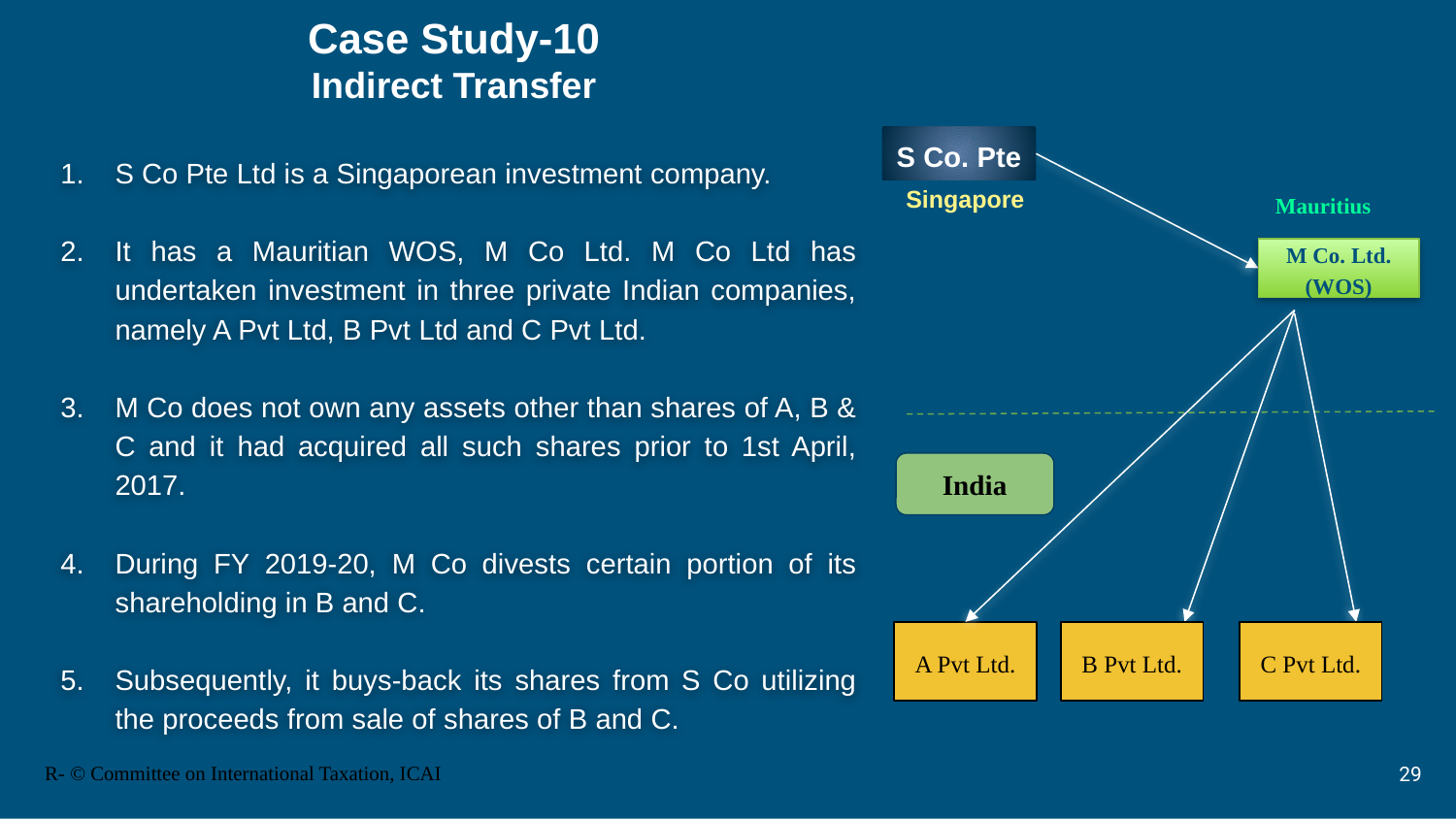

Case Study-10
Indirect Transfer
S Co. Pte
S Co Pte Ltd is a Singaporean investment company.

It has a Mauritian WOS, M Co Ltd. M Co Ltd has undertaken investment in three private Indian companies, namely A Pvt Ltd, B Pvt Ltd and C Pvt Ltd.

M Co does not own any assets other than shares of A, B & C and it had acquired all such shares prior to 1st April, 2017.

During FY 2019-20, M Co divests certain portion of its shareholding in B and C.

Subsequently, it buys-back its shares from S Co utilizing the proceeds from sale of shares of B and C.

Singapore
Mauritius
M Co. Ltd.
(WOS)
India
C Pvt Ltd.
A Pvt Ltd.
B Pvt Ltd.
29
R- © Committee on International Taxation, ICAI